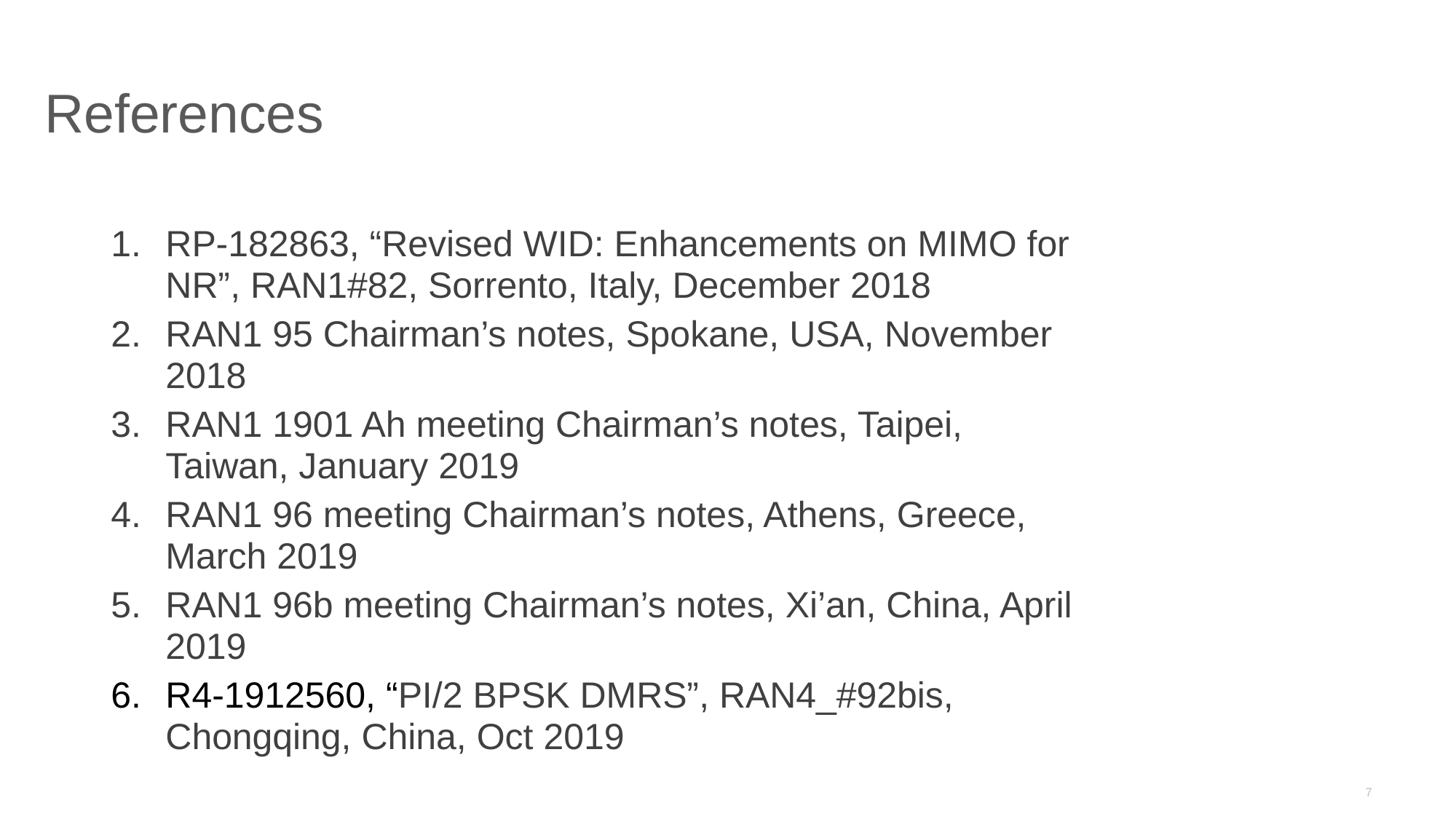

# References
RP-182863, “Revised WID: Enhancements on MIMO for NR”, RAN1#82, Sorrento, Italy, December 2018
RAN1 95 Chairman’s notes, Spokane, USA, November 2018
RAN1 1901 Ah meeting Chairman’s notes, Taipei, Taiwan, January 2019
RAN1 96 meeting Chairman’s notes, Athens, Greece, March 2019
RAN1 96b meeting Chairman’s notes, Xi’an, China, April 2019
R4-1912560, “PI/2 BPSK DMRS”, RAN4_#92bis, Chongqing, China, Oct 2019